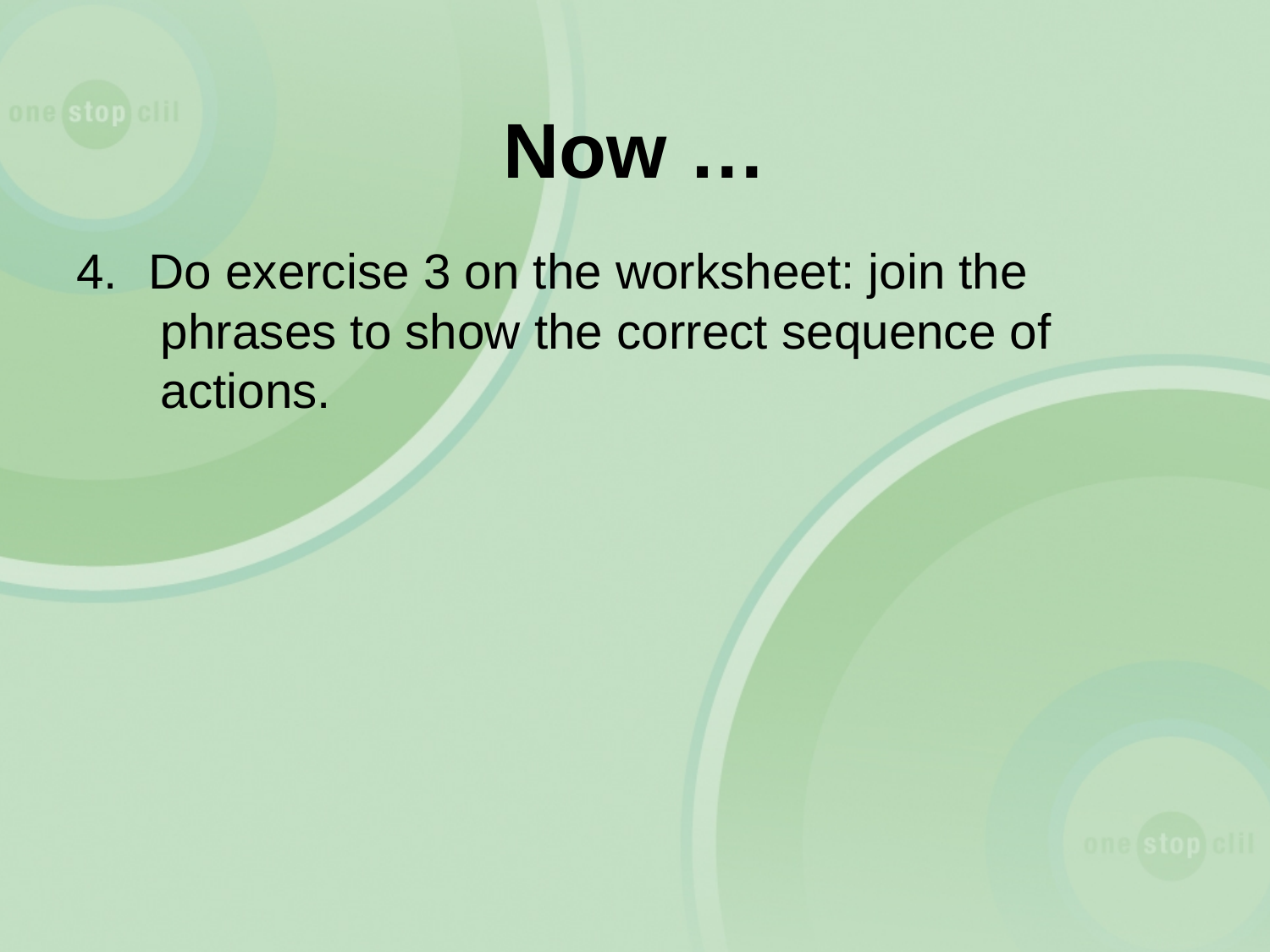

# Now …
4.  Do exercise 3 on the worksheet: join the phrases to show the correct sequence of actions.